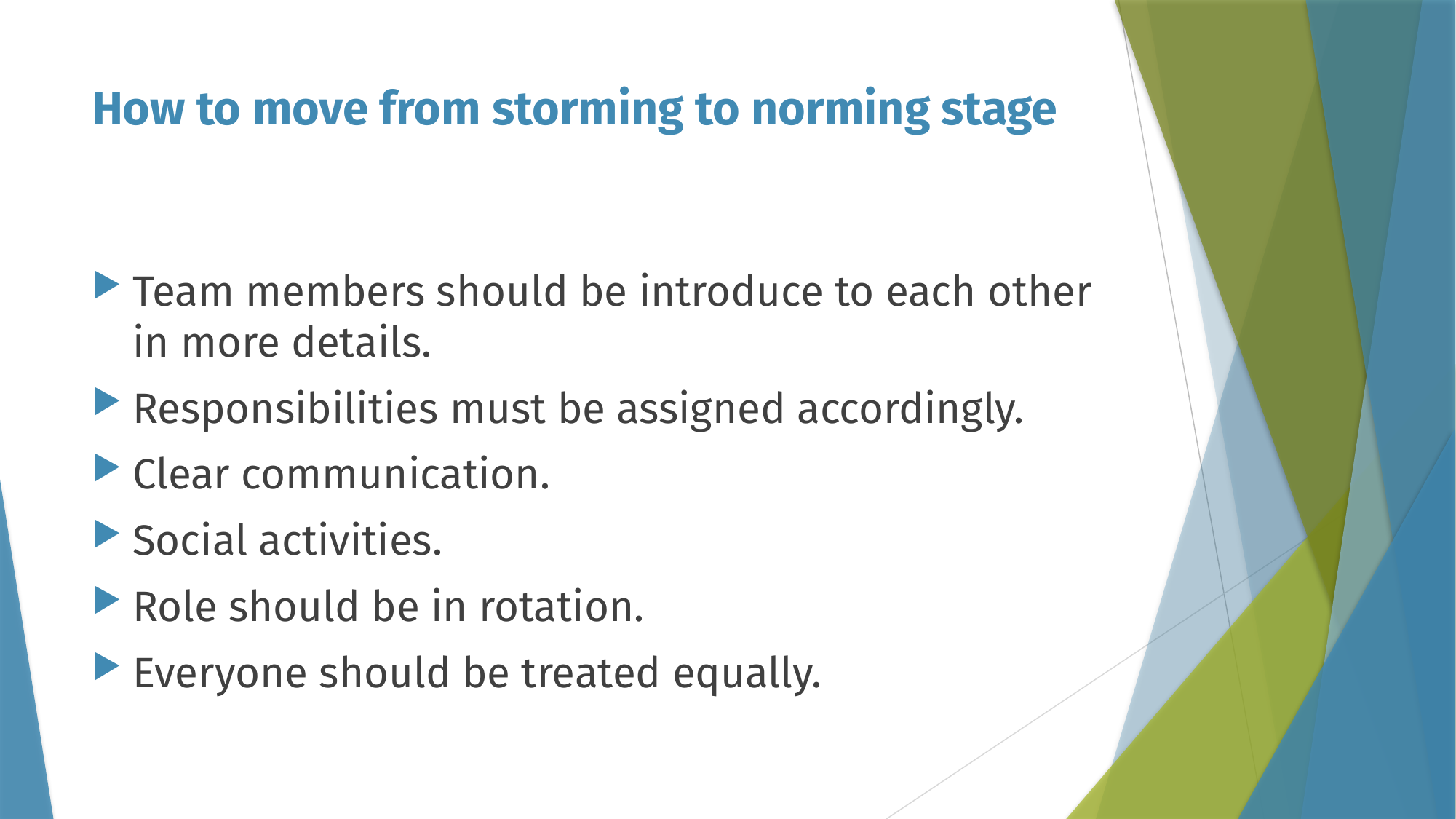

# How to move from storming to norming stage
Team members should be introduce to each other in more details.
Responsibilities must be assigned accordingly.
Clear communication.
Social activities.
Role should be in rotation.
Everyone should be treated equally.